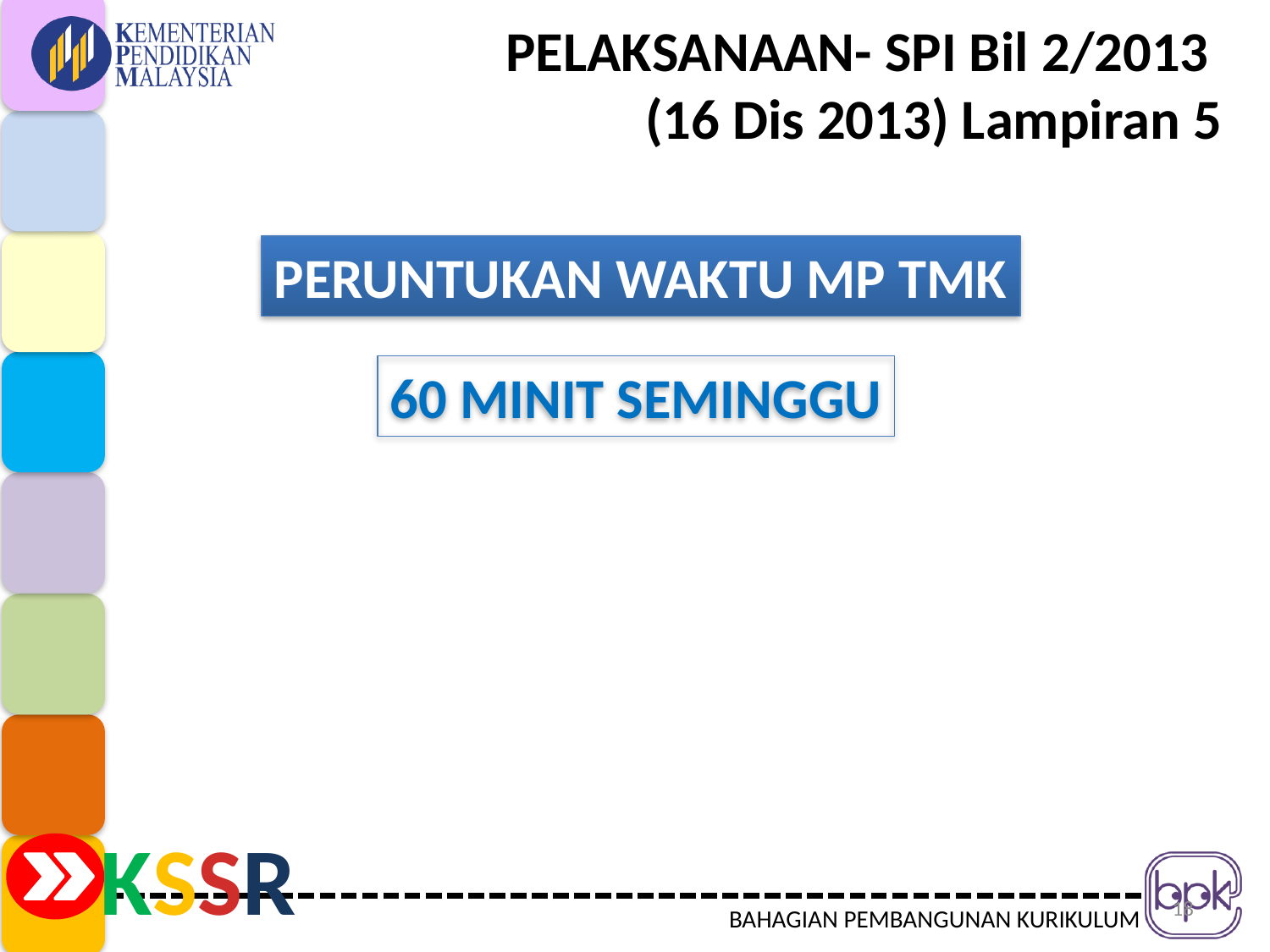

# PELAKSANAAN- SPI Bil 2/2013 (16 Dis 2013) Lampiran 5
PERUNTUKAN WAKTU MP TMK
60 MINIT SEMINGGU
18